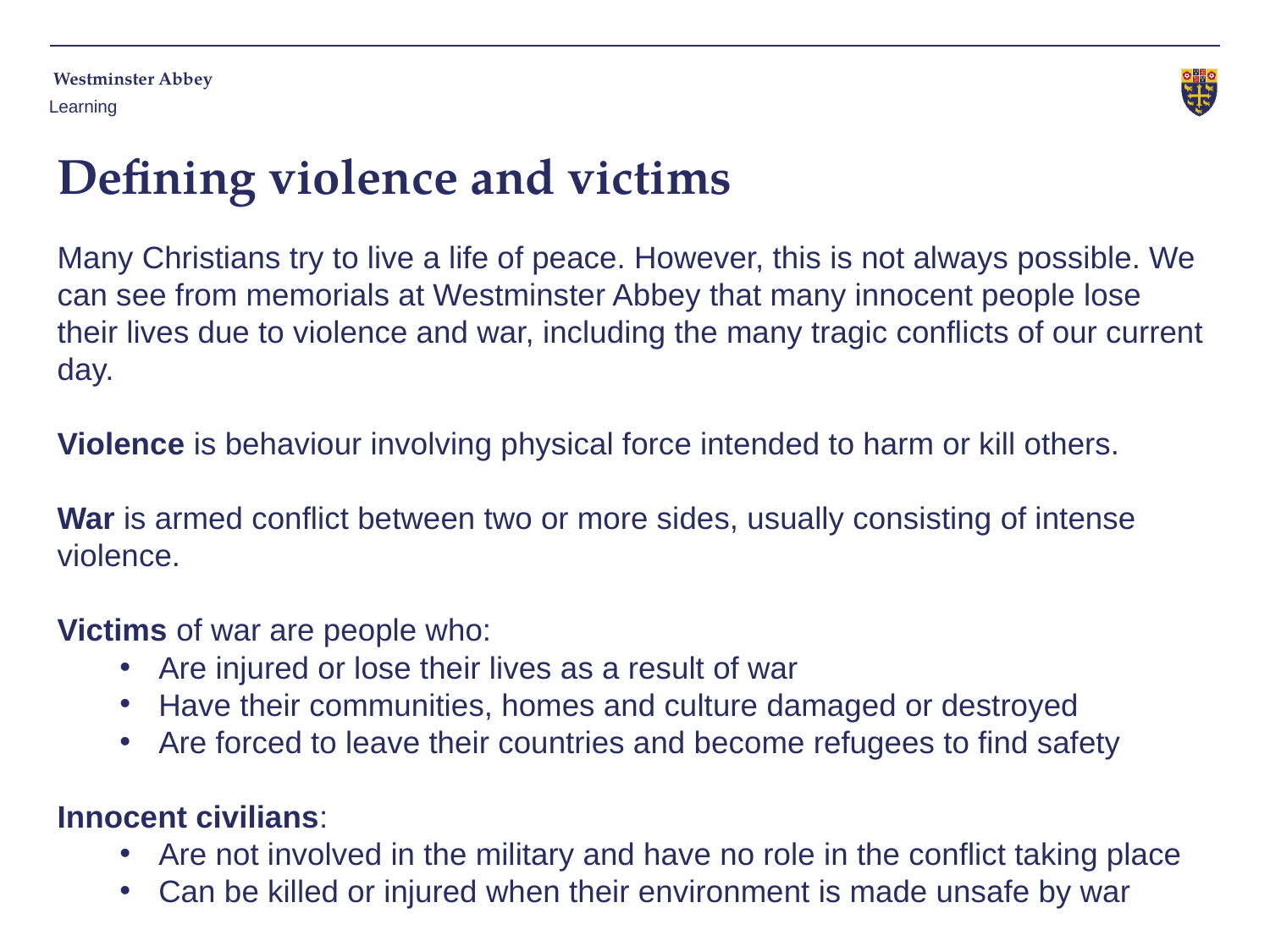

Learning
Defining violence and victims
Many Christians try to live a life of peace. However, this is not always possible. We can see from memorials at Westminster Abbey that many innocent people lose their lives due to violence and war, including the many tragic conflicts of our current day.

Violence is behaviour involving physical force intended to harm or kill others.

War is armed conflict between two or more sides, usually consisting of intense violence.
Victims of war are people who:
Are injured or lose their lives as a result of war
Have their communities, homes and culture damaged or destroyed
Are forced to leave their countries and become refugees to find safety

Innocent civilians:
Are not involved in the military and have no role in the conflict taking place
Can be killed or injured when their environment is made unsafe by war